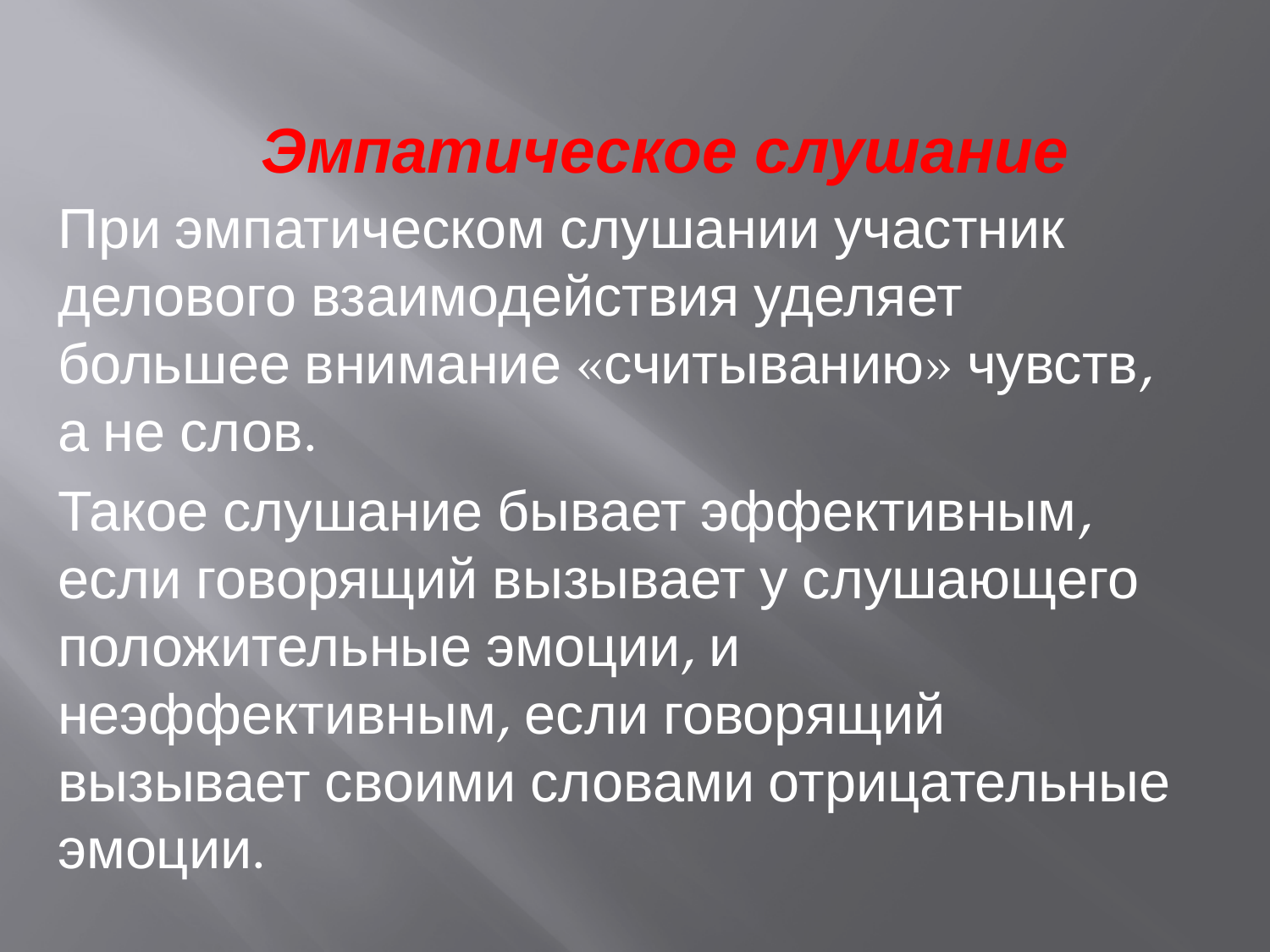

# Эмпатическое слушание
При эмпатическом слушании участник делового взаимодействия уделяет большее внимание «считыванию» чувств, а не слов.
Такое слушание бывает эффективным, если говорящий вызывает у слушающего положительные эмоции, и неэффективным, если говорящий вызывает своими словами отрицательные эмоции.